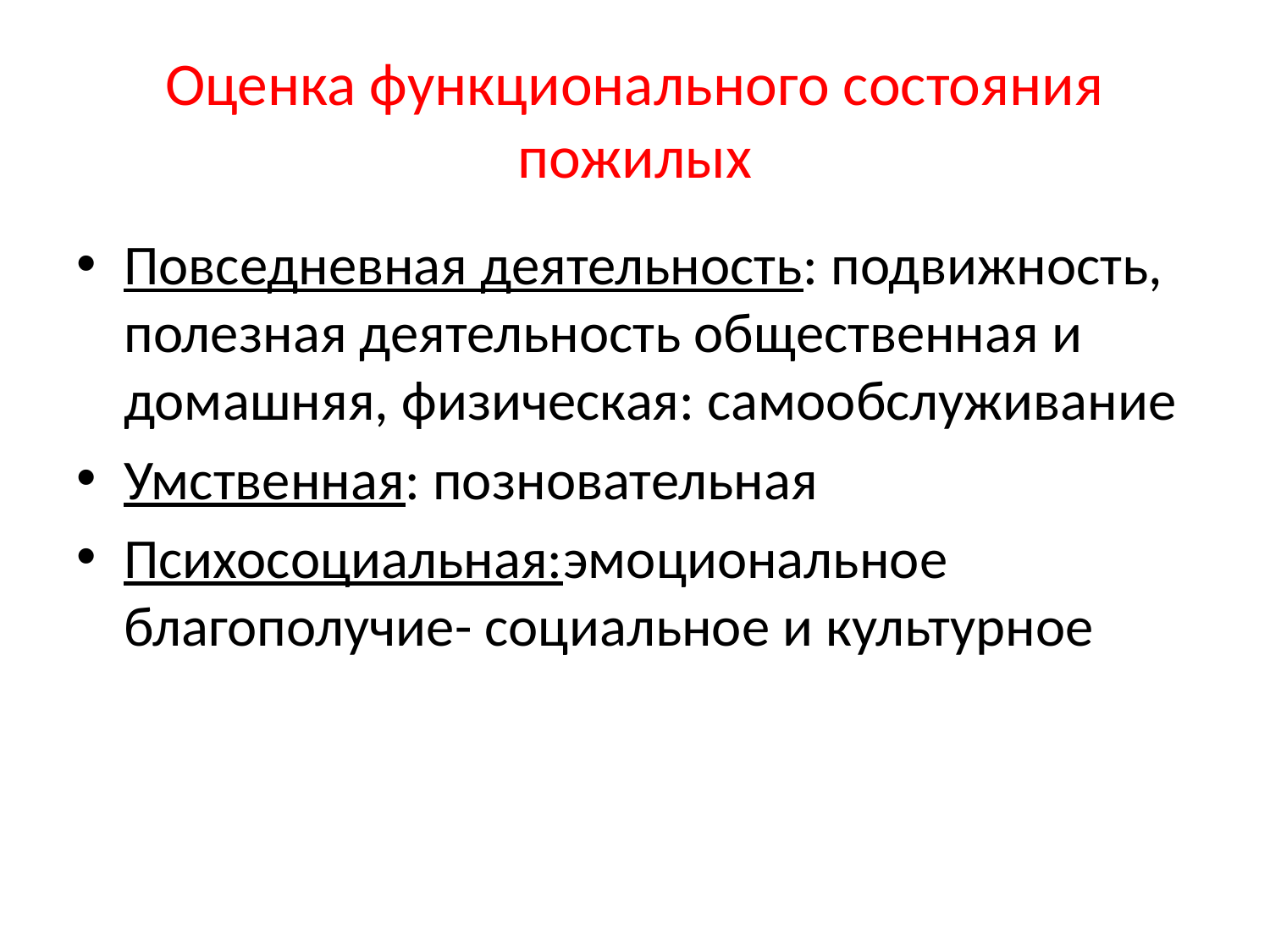

# Оценка функционального состояния пожилых
Повседневная деятельность: подвижность, полезная деятельность общественная и домашняя, физическая: самообслуживание
Умственная: позновательная
Психосоциальная:эмоциональное благополучие- социальное и культурное